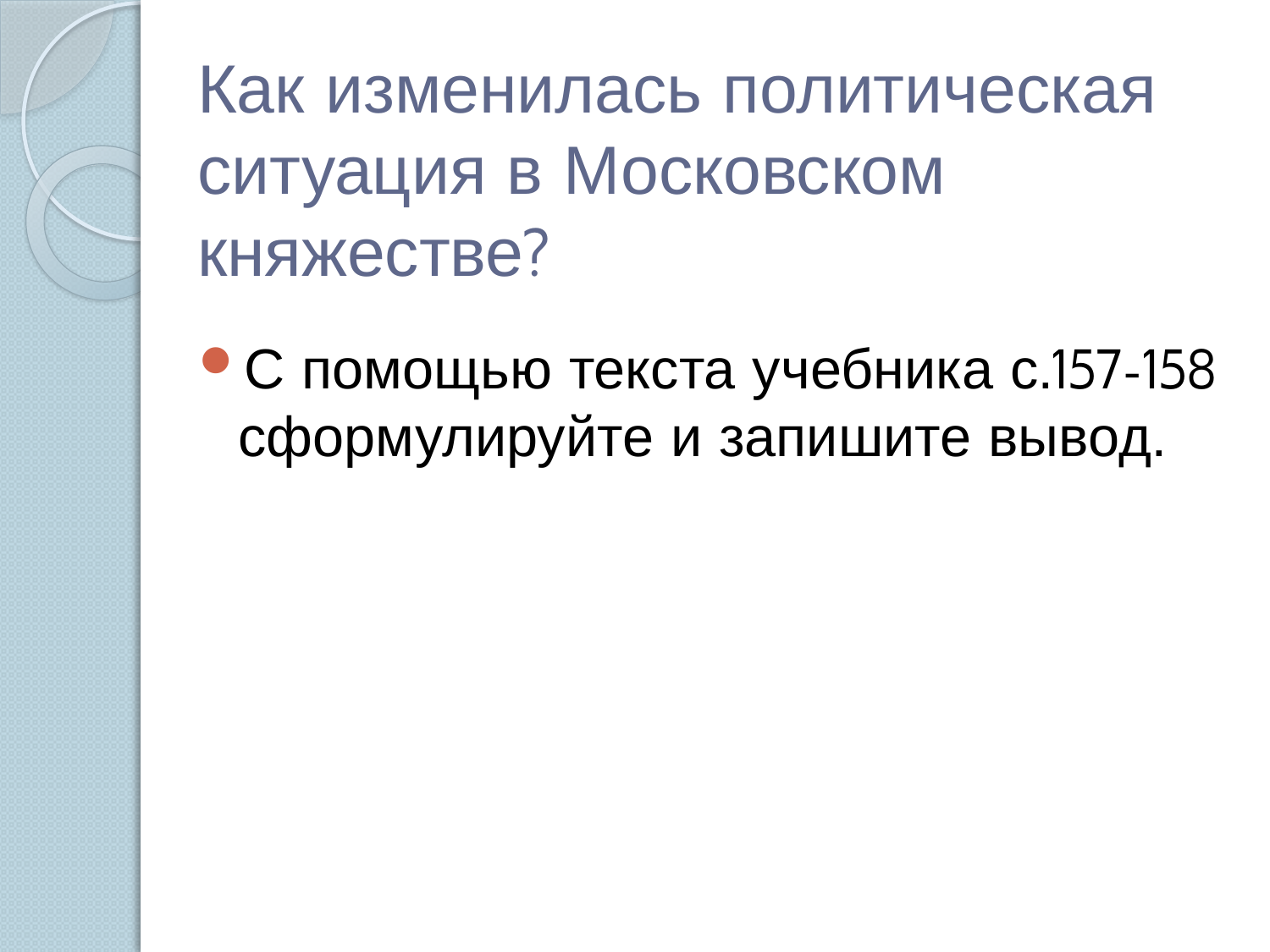

# Как изменилась политическая ситуация в Московском княжестве?
С помощью текста учебника с.157-158 сформулируйте и запишите вывод.